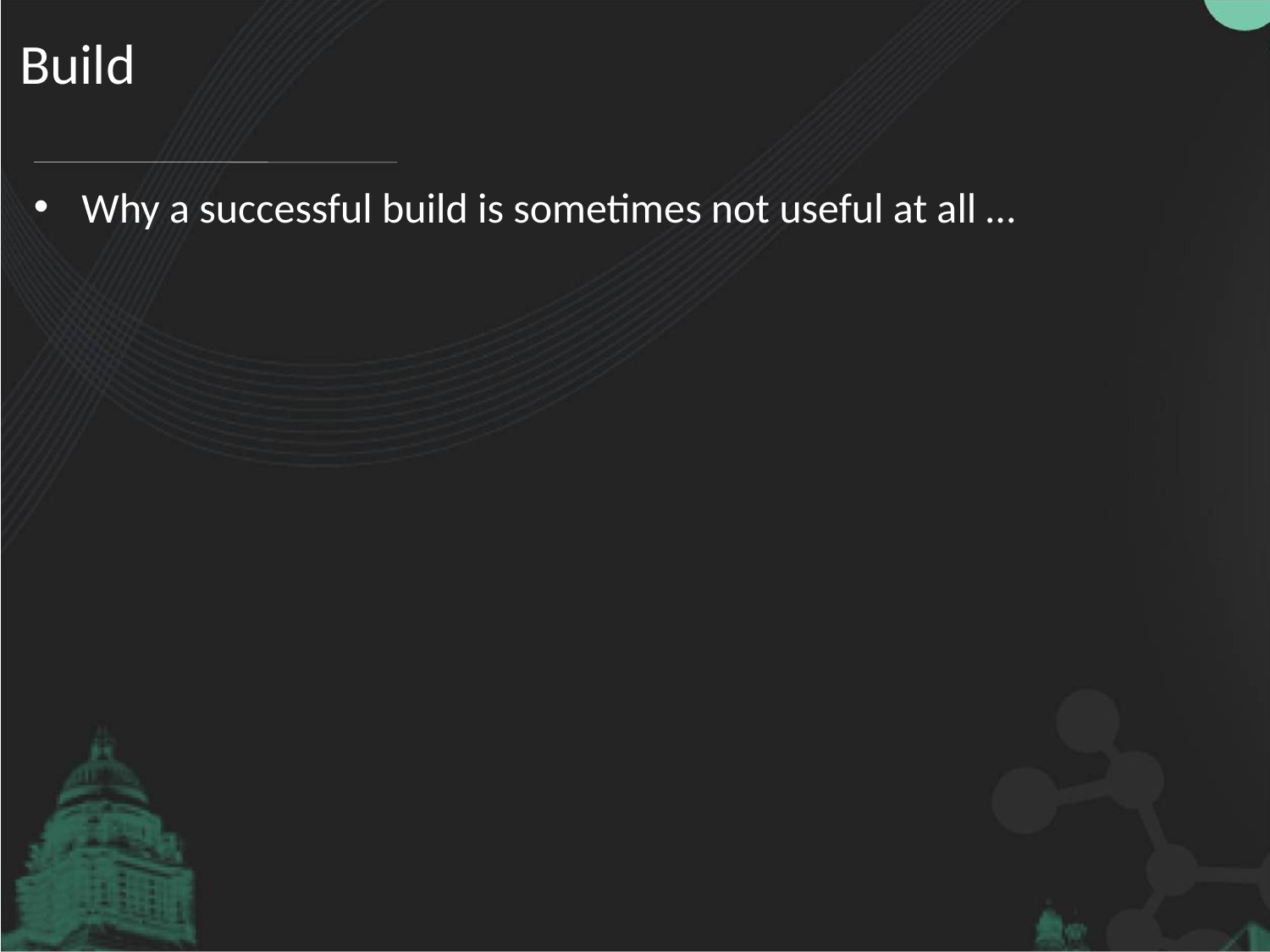

# Build
Why a successful build is sometimes not useful at all …